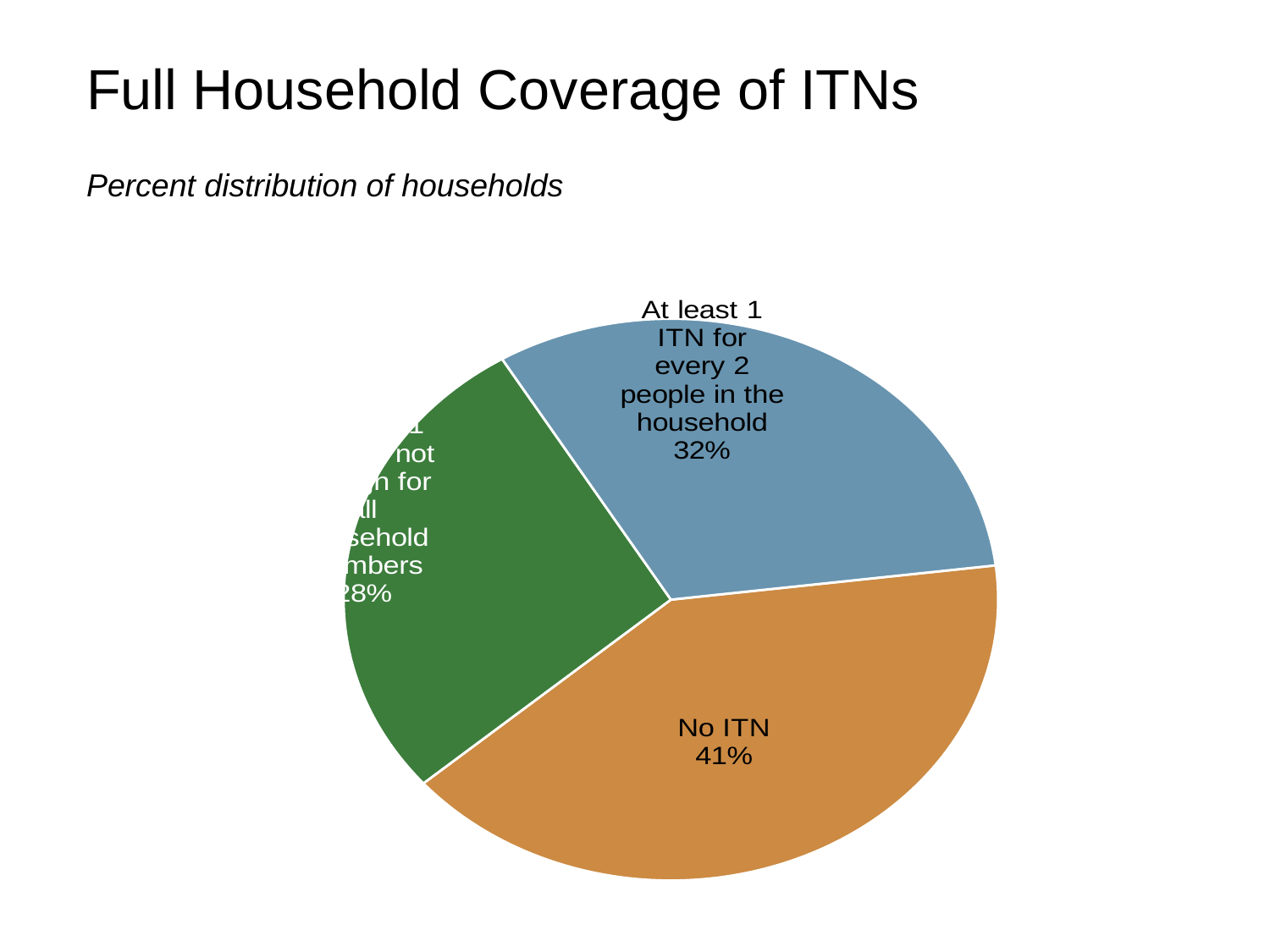

Full Household Coverage of ITNs
Percent distribution of households

### Chart

| Category | Sales |
|---|---|
| No ITN | 41.0 |
| At least 1 ITN but not enough for all household members | 28.0 |
| At least 1 ITN for every 2 people in the household | 32.0 |